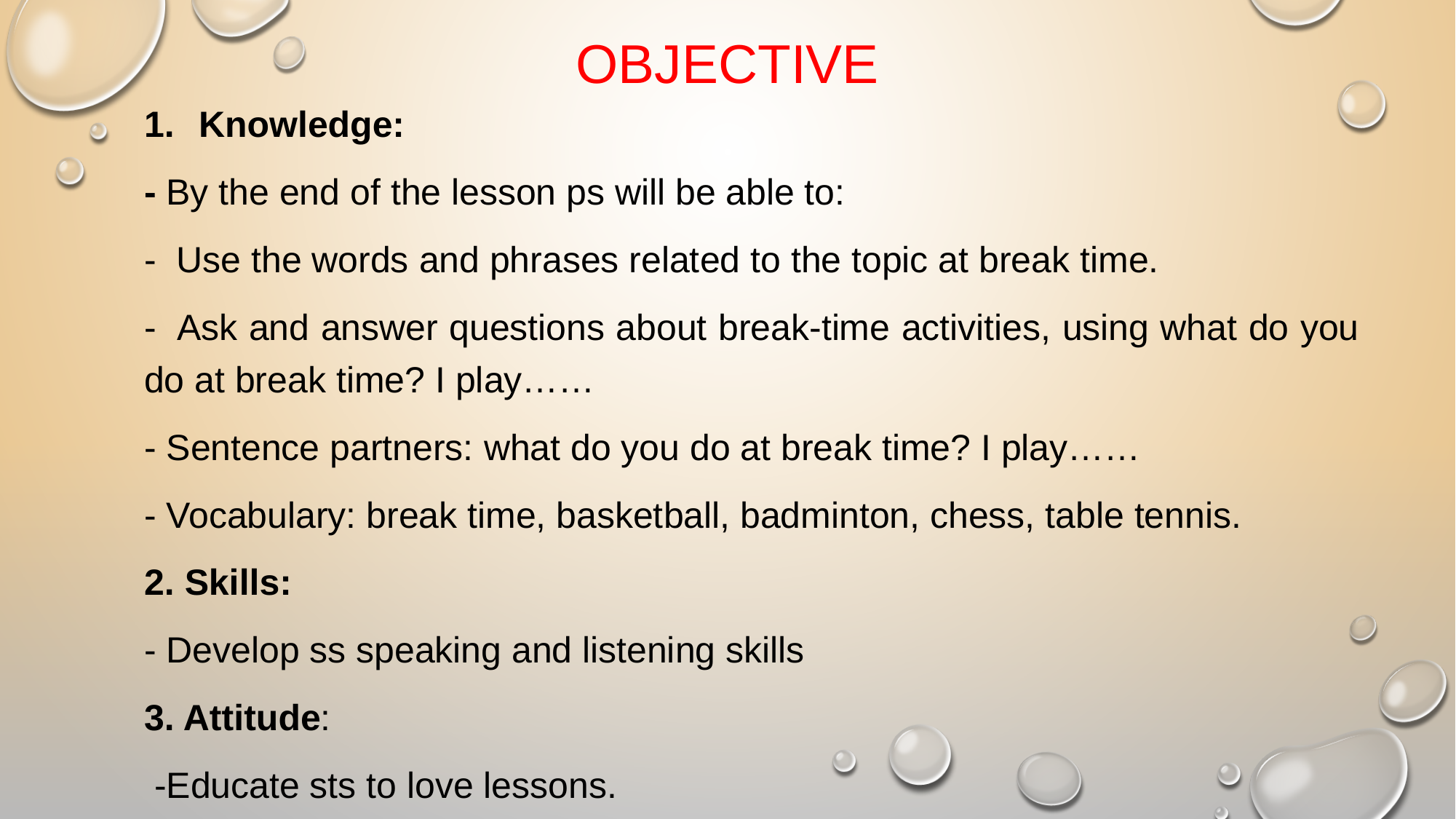

# objective
Knowledge:
- By the end of the lesson ps will be able to:
-  Use the words and phrases related to the topic at break time.
-  Ask and answer questions about break-time activities, using what do you do at break time? I play……
- Sentence partners: what do you do at break time? I play……
- Vocabulary: break time, basketball, badminton, chess, table tennis.
2. Skills:
- Develop ss speaking and listening skills
3. Attitude:
 -Educate sts to love lessons.